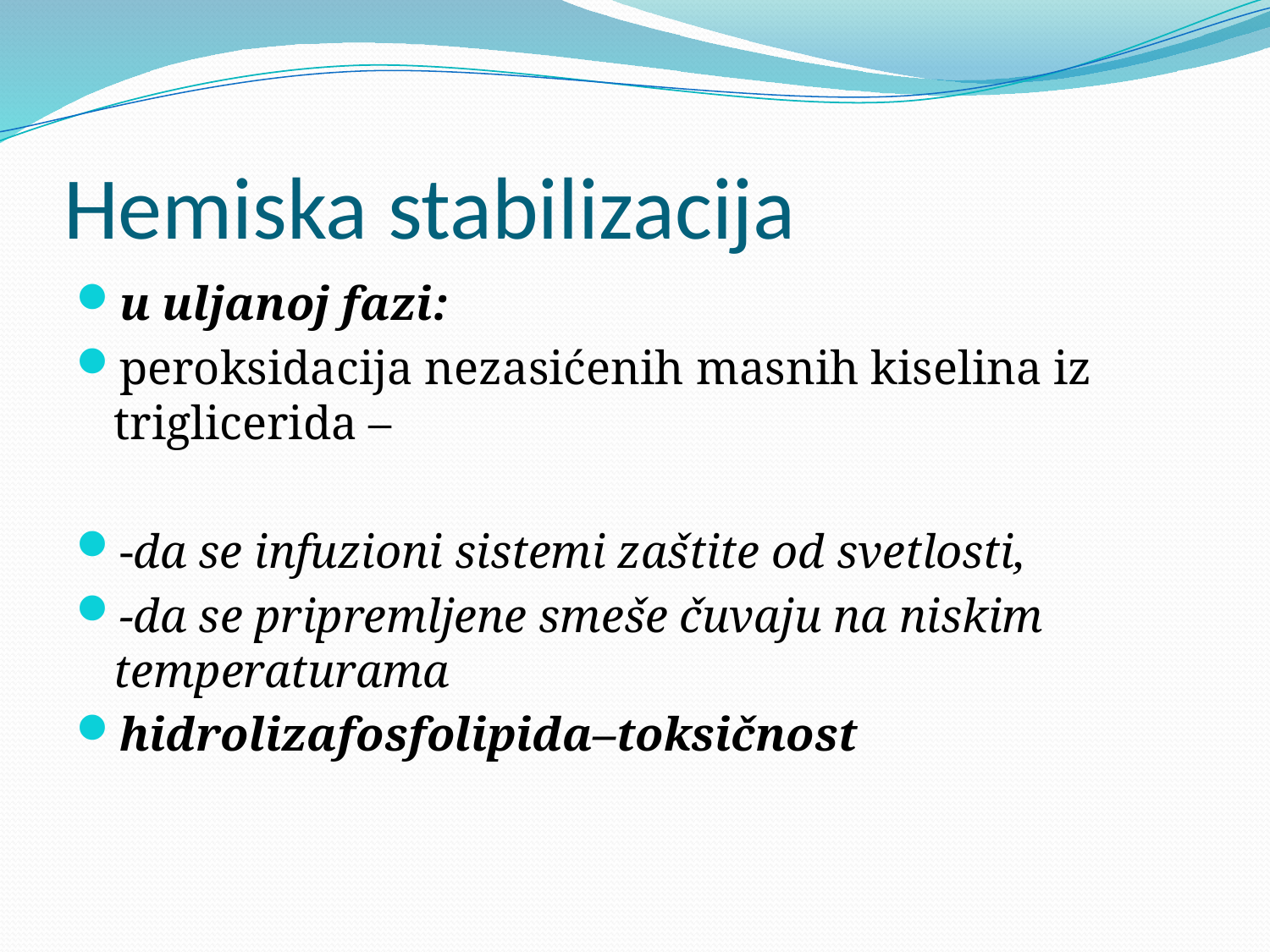

# Hemiska stabilizacija
u uljanoj fazi:
peroksidacija nezasićenih masnih kiselina iz triglicerida –

-da se infuzioni sistemi zaštite od svetlosti,
-da se pripremljene smeše čuvaju na niskim temperaturama
hidrolizafosfolipida–toksičnost